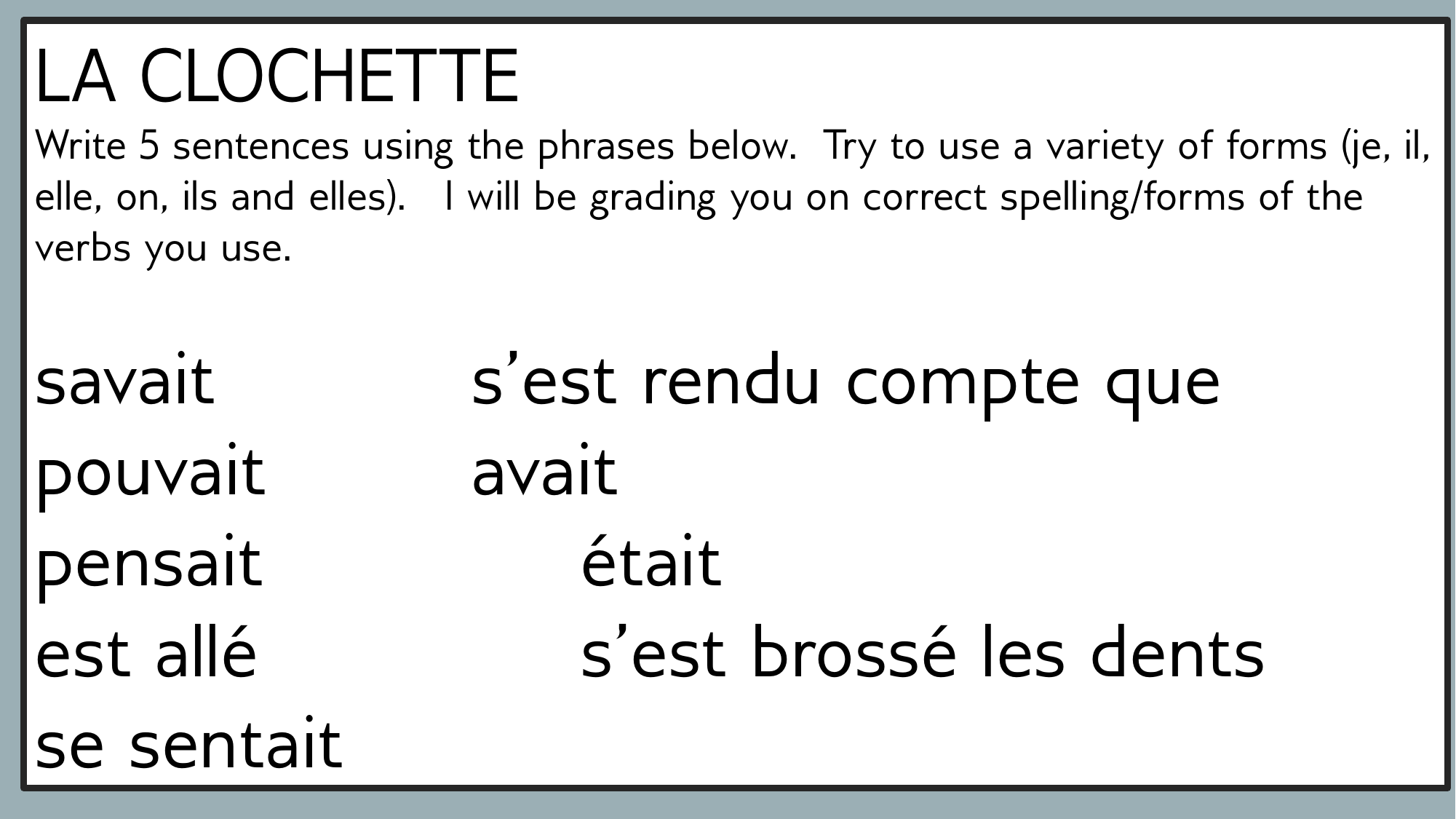

LA CLOCHETTE
Write 5 sentences using the phrases below.  Try to use a variety of forms (je, il, elle, on, ils and elles).   I will be grading you on correct spelling/forms of the verbs you use.

savait			s’est rendu compte que
pouvait		avait
pensait			était
est allé			s’est brossé les dents
se sentait